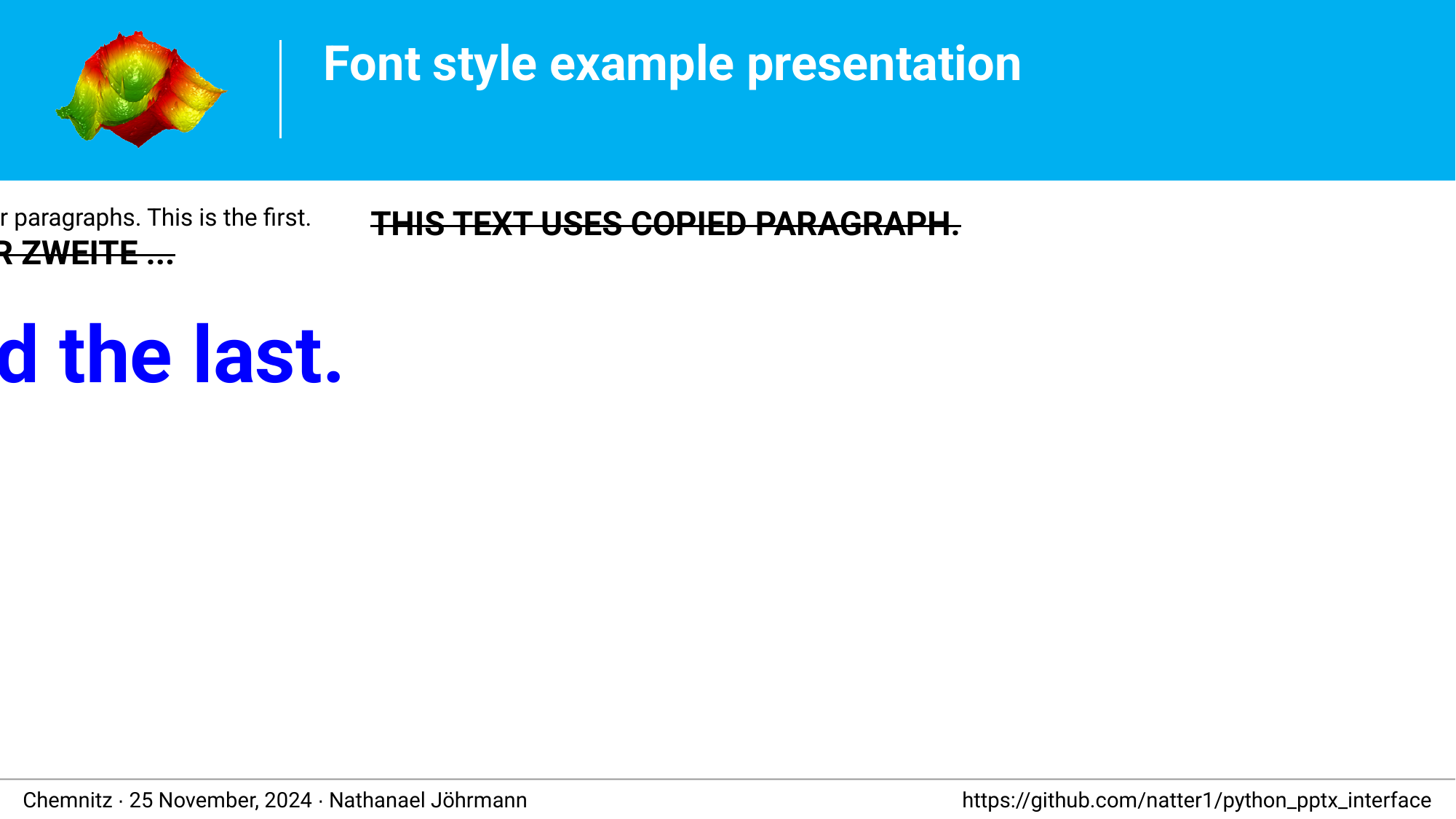

# Font style example presentation
This text has four paragraphs. This is the first.
Das ist der zweite ...
... the third ...
... and the last.
This text uses copied paragraph.